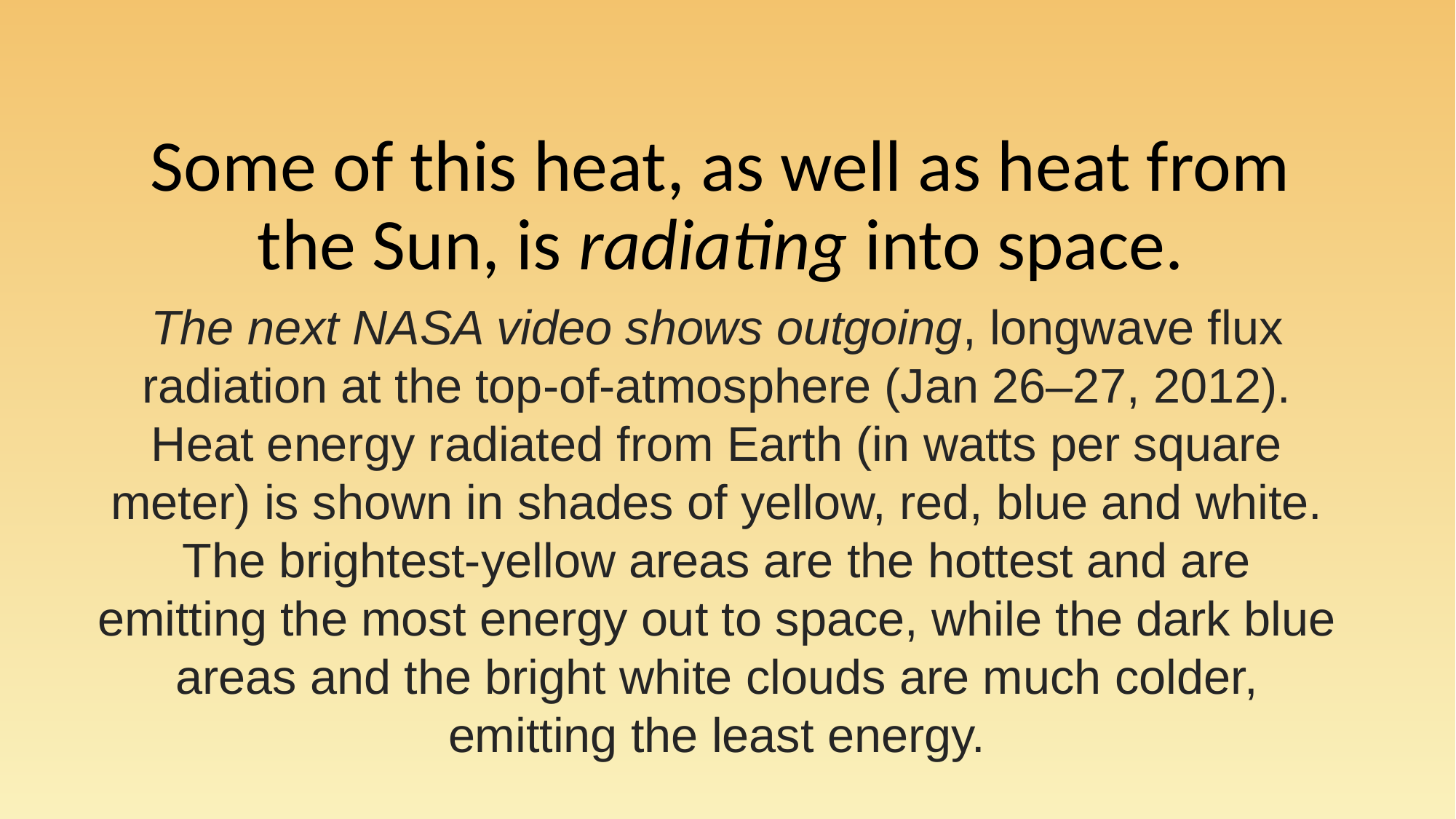

# Some of this heat, as well as heat from the Sun, is radiating into space.
The next NASA video shows outgoing, longwave flux radiation at the top-of-atmosphere (Jan 26–27, 2012). Heat energy radiated from Earth (in watts per square meter) is shown in shades of yellow, red, blue and white. The brightest-yellow areas are the hottest and are emitting the most energy out to space, while the dark blue areas and the bright white clouds are much colder, emitting the least energy.